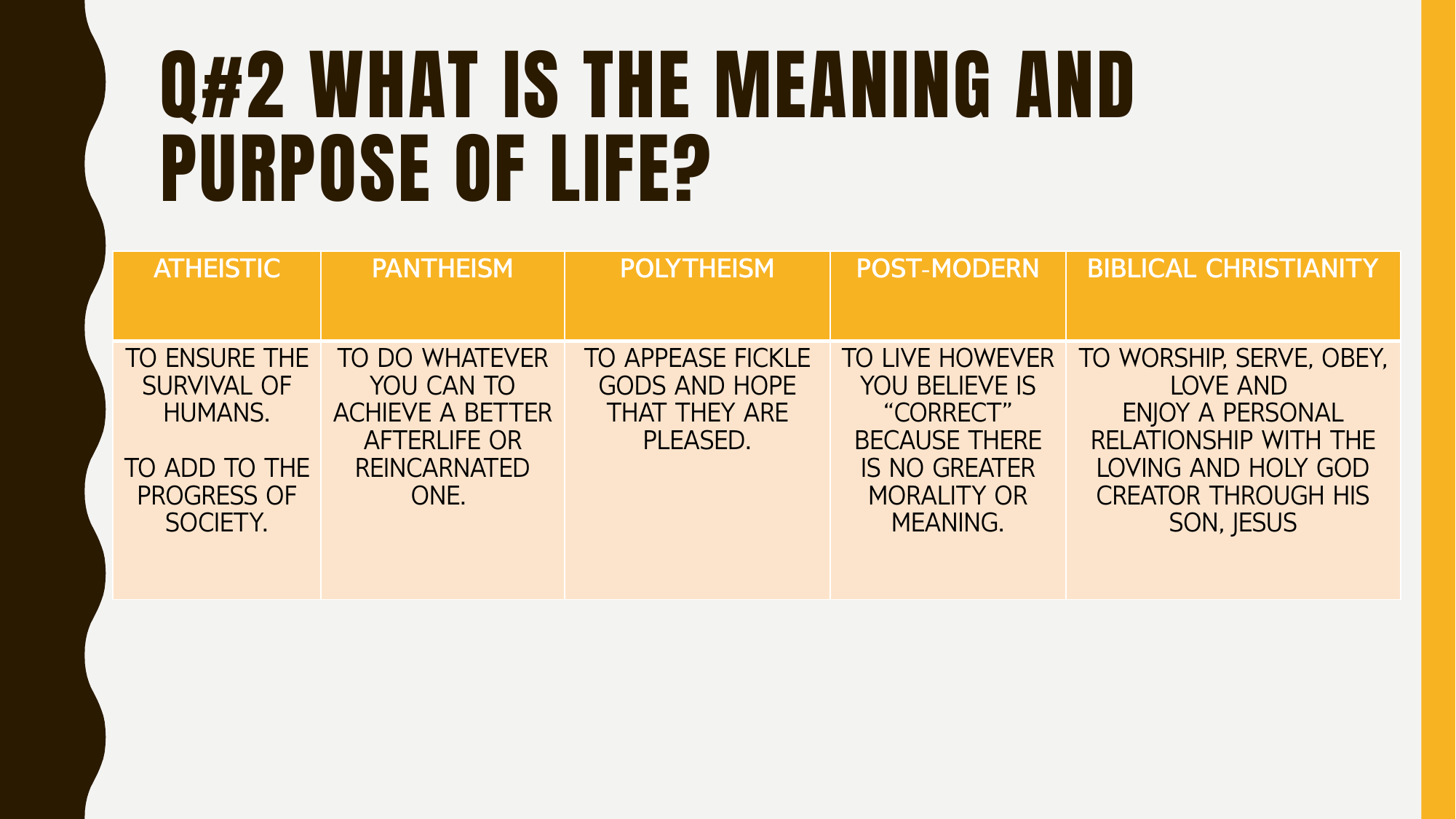

# Q#2 What is the meaning and purpose of life?
| ATHEISTIC | PANTHEISM | POLYTHEISM | POST-MODERN | BIBLICAL CHRISTIANITY |
| --- | --- | --- | --- | --- |
| TO ENSURE THE SURVIVAL OF HUMANS. TO ADD TO THE PROGRESS OF SOCIETY. | TO DO WHATEVER YOU CAN TO ACHIEVE A BETTER AFTERLIFE OR REINCARNATED ONE. | TO APPEASE FICKLE GODS AND HOPE THAT THEY ARE PLEASED. | TO LIVE HOWEVER YOU BELIEVE IS “CORRECT” BECAUSE THERE IS NO GREATER MORALITY OR MEANING. | TO WORSHIP, SERVE, OBEY, LOVE AND ENJOY A PERSONAL RELATIONSHIP WITH THE LOVING AND HOLY GOD CREATOR THROUGH HIS SON, JESUS |